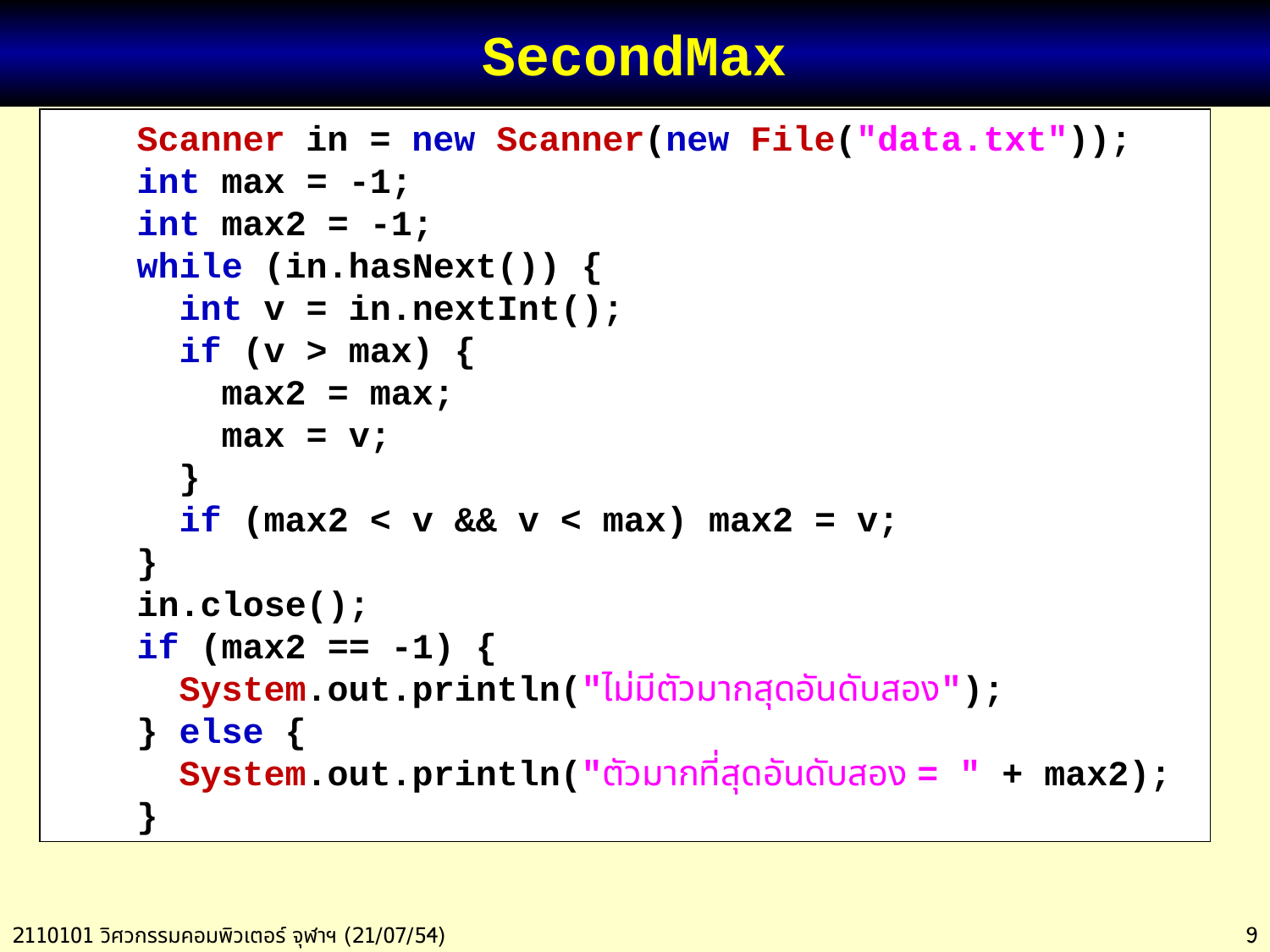

# SecondMax
    Scanner in = new Scanner(new File("data.txt"));
    int max = -1;
    int max2 = -1;
    while (in.hasNext()) {
      int v = in.nextInt();
      if (v > max) {
        max2 = max;
        max = v;
      }
      if (max2 < v && v < max) max2 = v;
    }
    in.close();
    if (max2 == -1) {
      System.out.println("ไม่มีตัวมากสุดอันดับสอง");
    } else {
      System.out.println("ตัวมากที่สุดอันดับสอง = " + max2);
    }